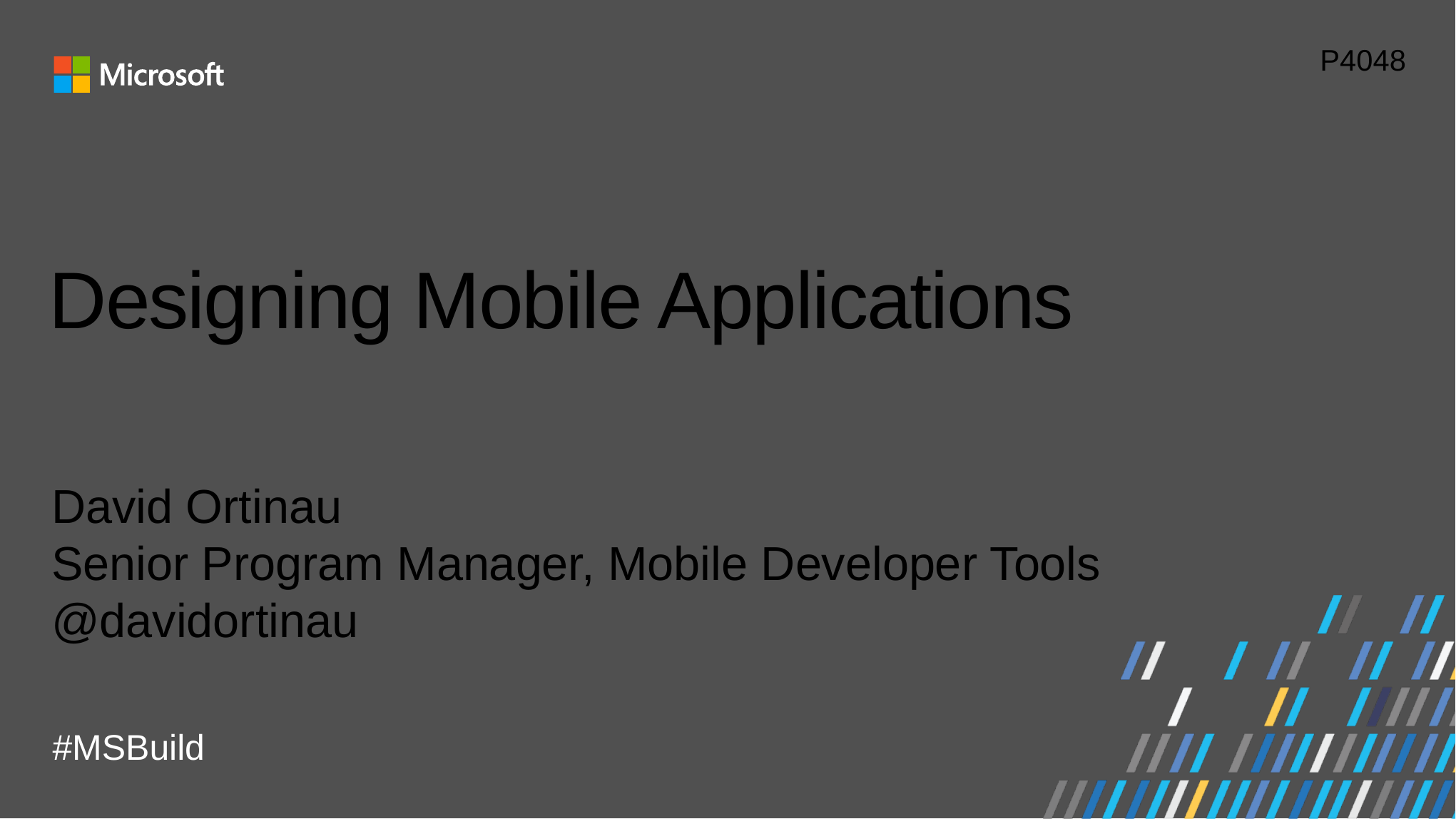

P4048
# Designing Mobile Applications
David Ortinau
Senior Program Manager, Mobile Developer Tools
@davidortinau